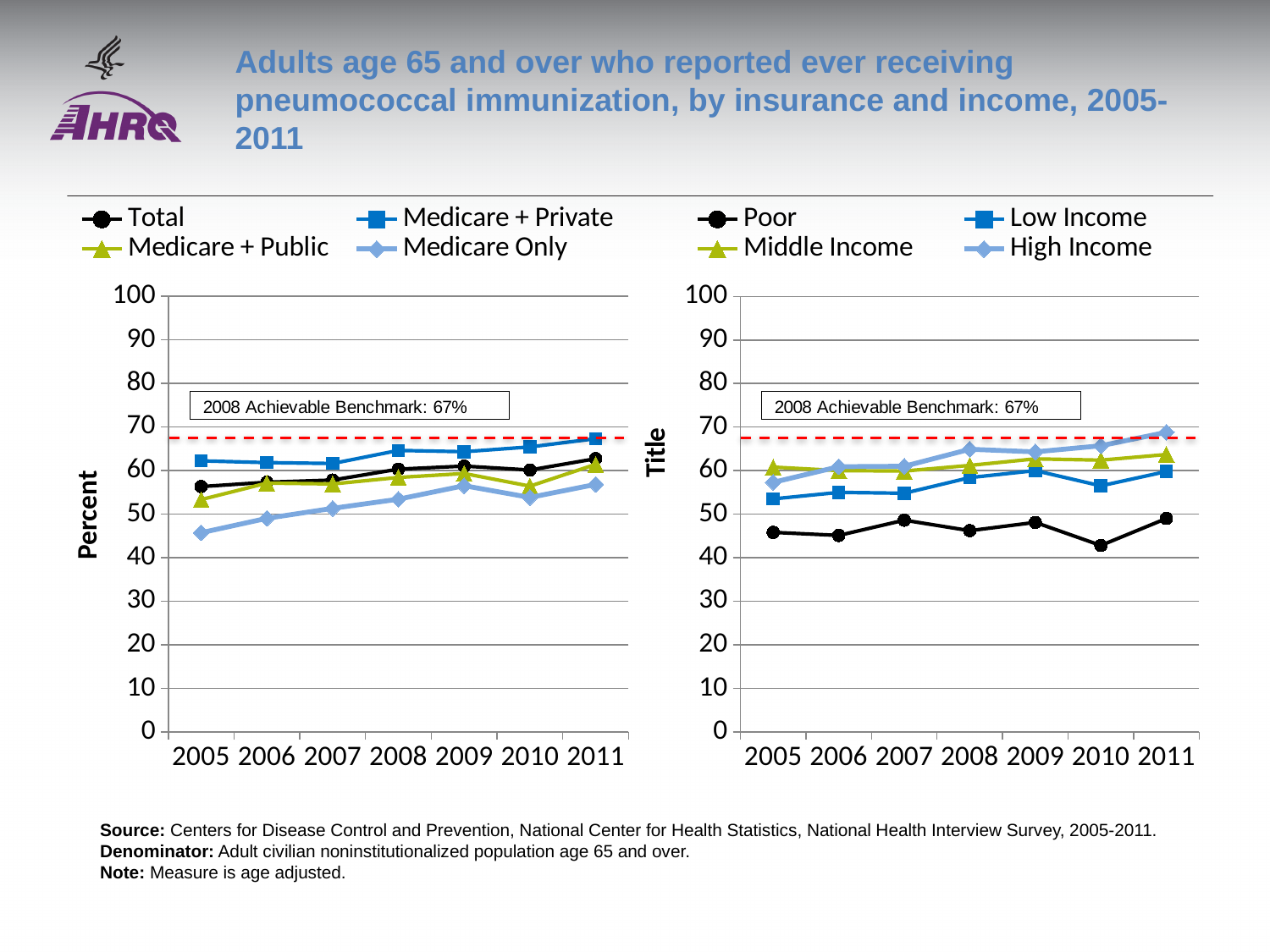

# Adults age 65 and over who reported ever receiving pneumococcal immunization, by insurance and income, 2005-2011

### Chart

| Category | Total | Medicare + Private | Medicare + Public | Medicare Only |
|---|---|---|---|---|
| 2005 | 56.3 | 62.2 | 53.3 | 45.7 |
| 2006 | 57.3 | 61.8 | 57.1 | 49.0 |
| 2007 | 57.8 | 61.6 | 56.9 | 51.3 |
| 2008 | 60.3 | 64.6 | 58.4 | 53.4 |
| 2009 | 61.0 | 64.3 | 59.3 | 56.5 |
| 2010 | 60.1 | 65.4 | 56.4 | 53.8 |
| 2011 | 62.7 | 67.3 | 61.4 | 56.8 |

### Chart

| Category | Poor | Low Income | Middle Income | High Income |
|---|---|---|---|---|
| 2005 | 45.8 | 53.5 | 60.8 | 57.3 |
| 2006 | 45.1 | 55.0 | 60.0 | 60.9 |
| 2007 | 48.6 | 54.8 | 59.9 | 61.0 |
| 2008 | 46.2 | 58.4 | 61.2 | 64.9 |
| 2009 | 48.1 | 60.0 | 62.7 | 64.3 |
| 2010 | 42.8 | 56.5 | 62.4 | 65.7 |
| 2011 | 49.0 | 59.8 | 63.7 | 68.8 |
Source: Centers for Disease Control and Prevention, National Center for Health Statistics, National Health Interview Survey, 2005-2011.
Denominator: Adult civilian noninstitutionalized population age 65 and over.
Note: Measure is age adjusted.